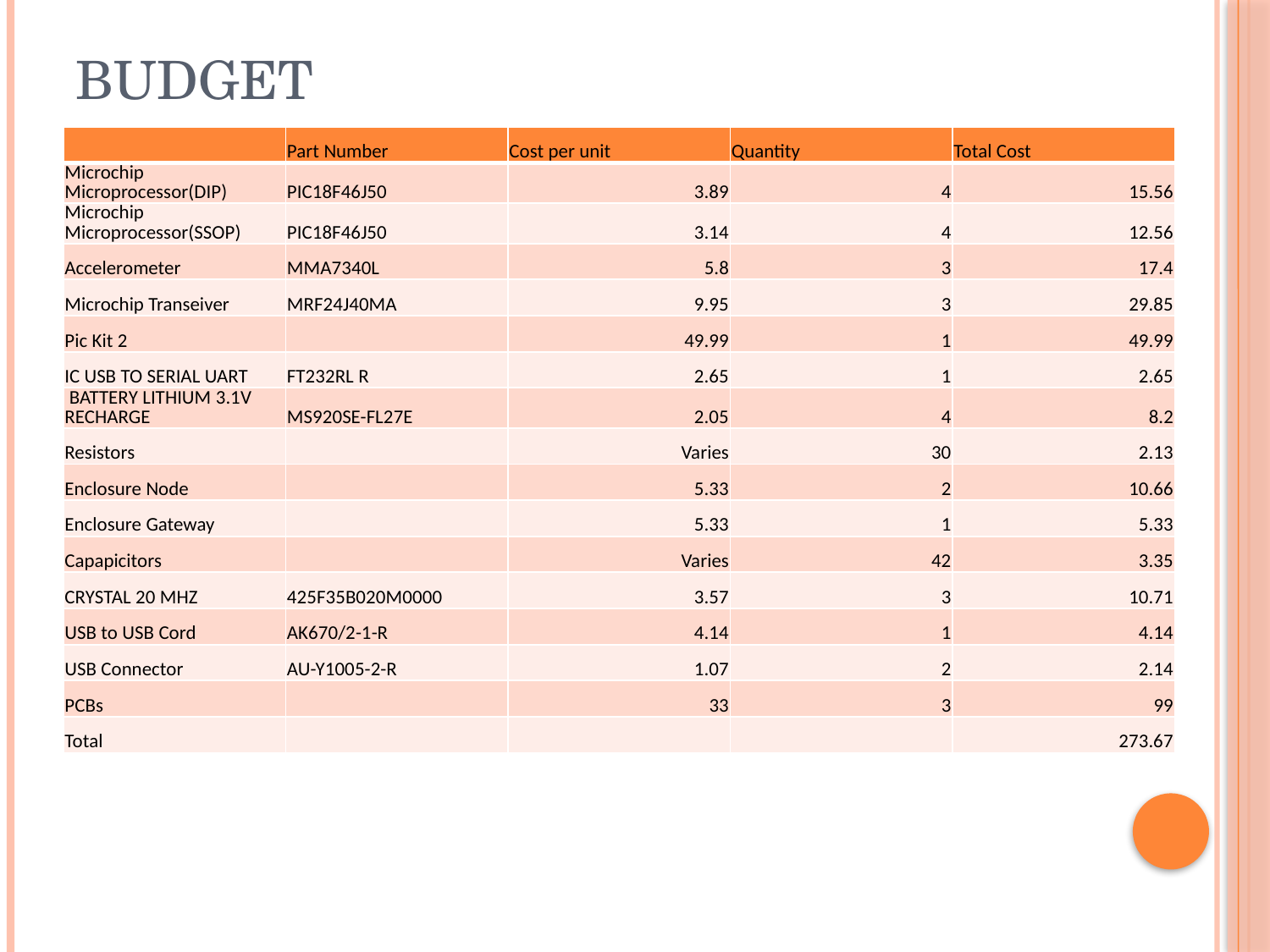

# Budget
|  | Part Number | Cost per unit | Quantity | Total Cost |
| --- | --- | --- | --- | --- |
| Microchip Microprocessor(DIP) | PIC18F46J50 | 3.89 | 4 | 15.56 |
| Microchip Microprocessor(SSOP) | PIC18F46J50 | 3.14 | 4 | 12.56 |
| Accelerometer | MMA7340L | 5.8 | 3 | 17.4 |
| Microchip Transeiver | MRF24J40MA | 9.95 | 3 | 29.85 |
| Pic Kit 2 |  | 49.99 | 1 | 49.99 |
| IC USB TO SERIAL UART | FT232RL R | 2.65 | 1 | 2.65 |
| BATTERY LITHIUM 3.1V RECHARGE | MS920SE-FL27E | 2.05 | 4 | 8.2 |
| Resistors |  | Varies | 30 | 2.13 |
| Enclosure Node |  | 5.33 | 2 | 10.66 |
| Enclosure Gateway |  | 5.33 | 1 | 5.33 |
| Capapicitors |  | Varies | 42 | 3.35 |
| CRYSTAL 20 MHZ | 425F35B020M0000 | 3.57 | 3 | 10.71 |
| USB to USB Cord | AK670/2-1-R | 4.14 | 1 | 4.14 |
| USB Connector | AU-Y1005-2-R | 1.07 | 2 | 2.14 |
| PCBs |  | 33 | 3 | 99 |
| Total |  |  |  | 273.67 |